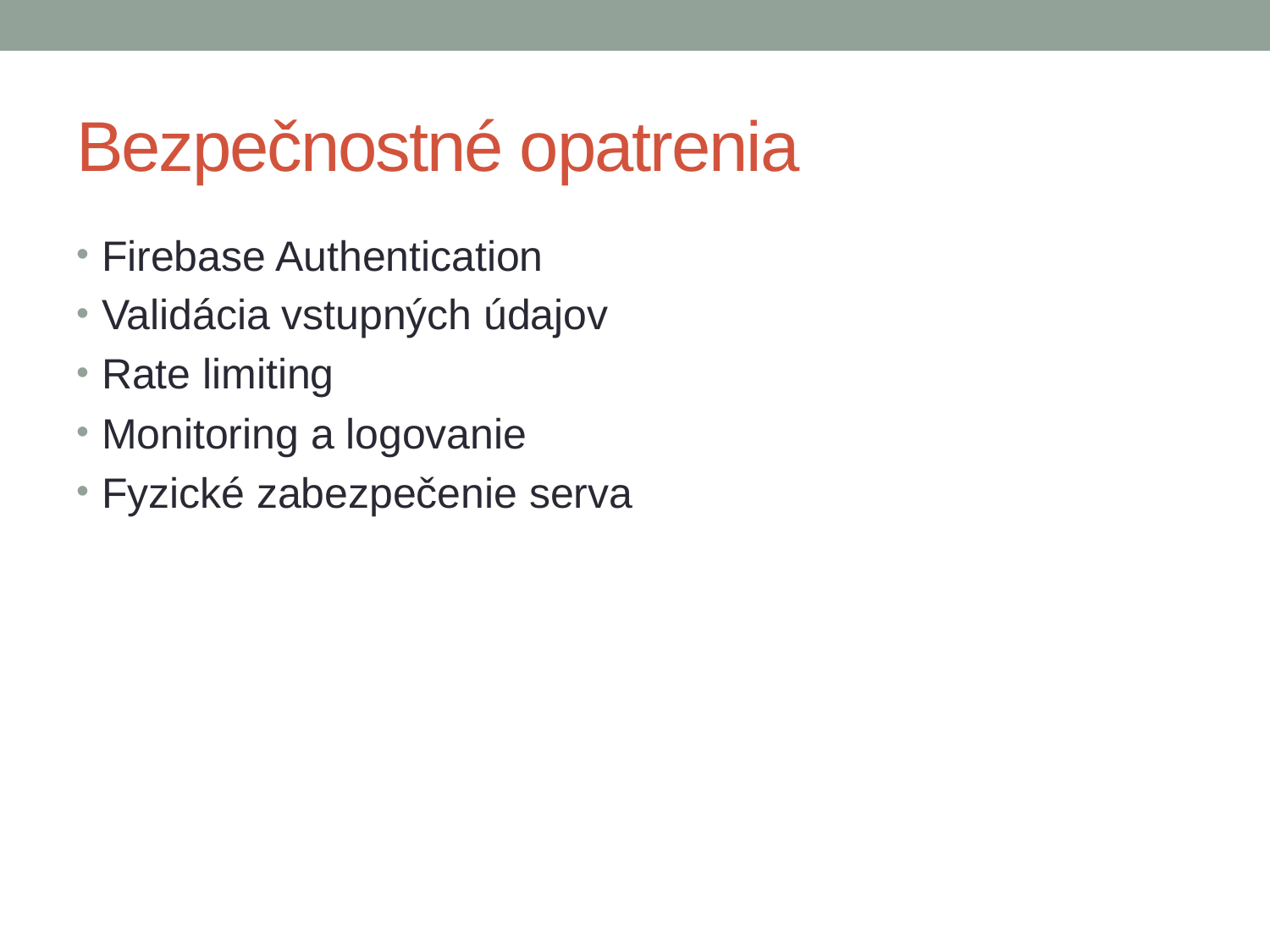

# Bezpečnostné opatrenia
Firebase Authentication
Validácia vstupných údajov
Rate limiting
Monitoring a logovanie
Fyzické zabezpečenie serva